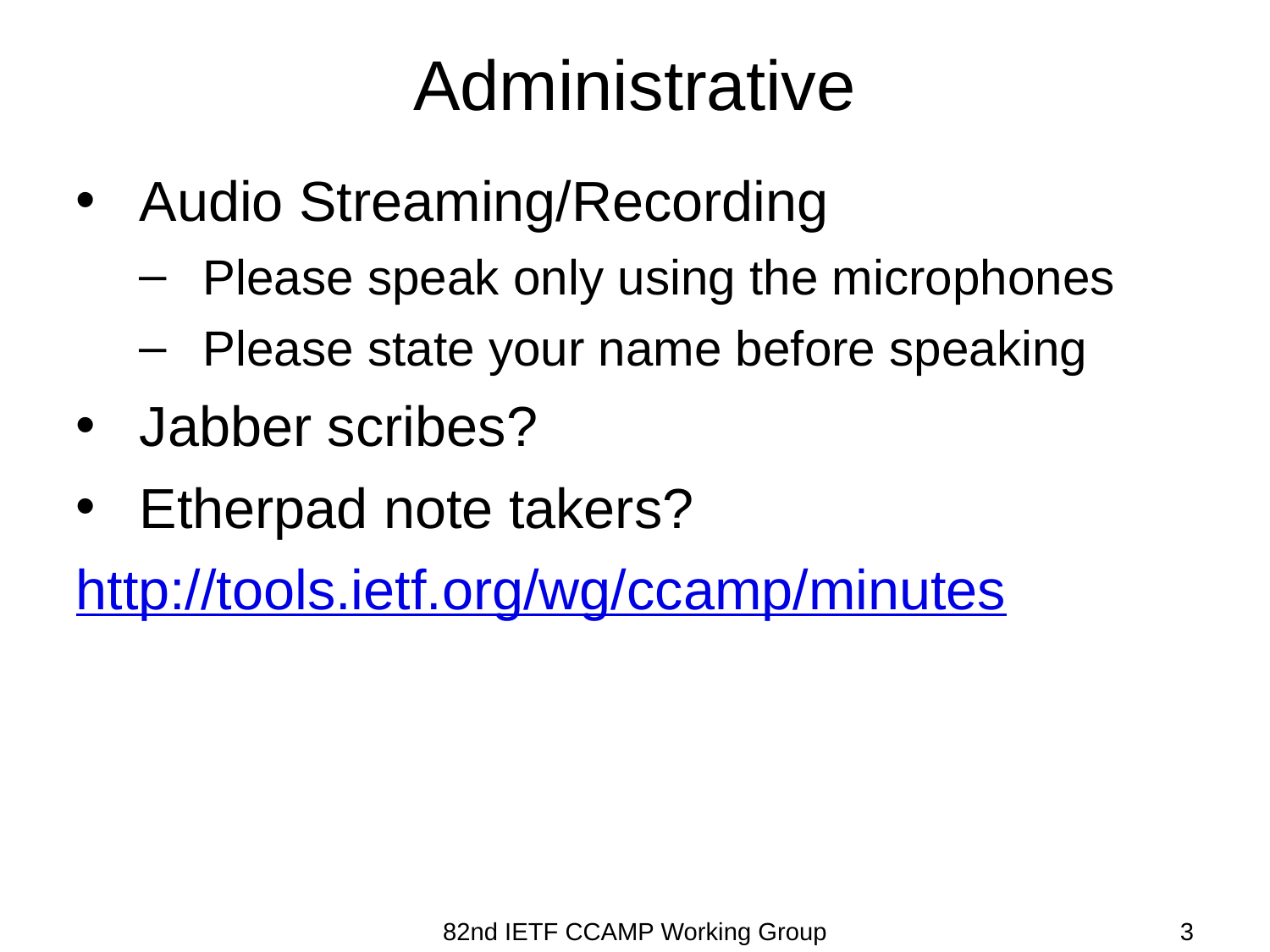

# Administrative
Audio Streaming/Recording
Please speak only using the microphones
Please state your name before speaking
Jabber scribes?
Etherpad note takers?
http://tools.ietf.org/wg/ccamp/minutes

82nd IETF CCAMP Working Group
82nd IETF CCAMP Working Group
3
3